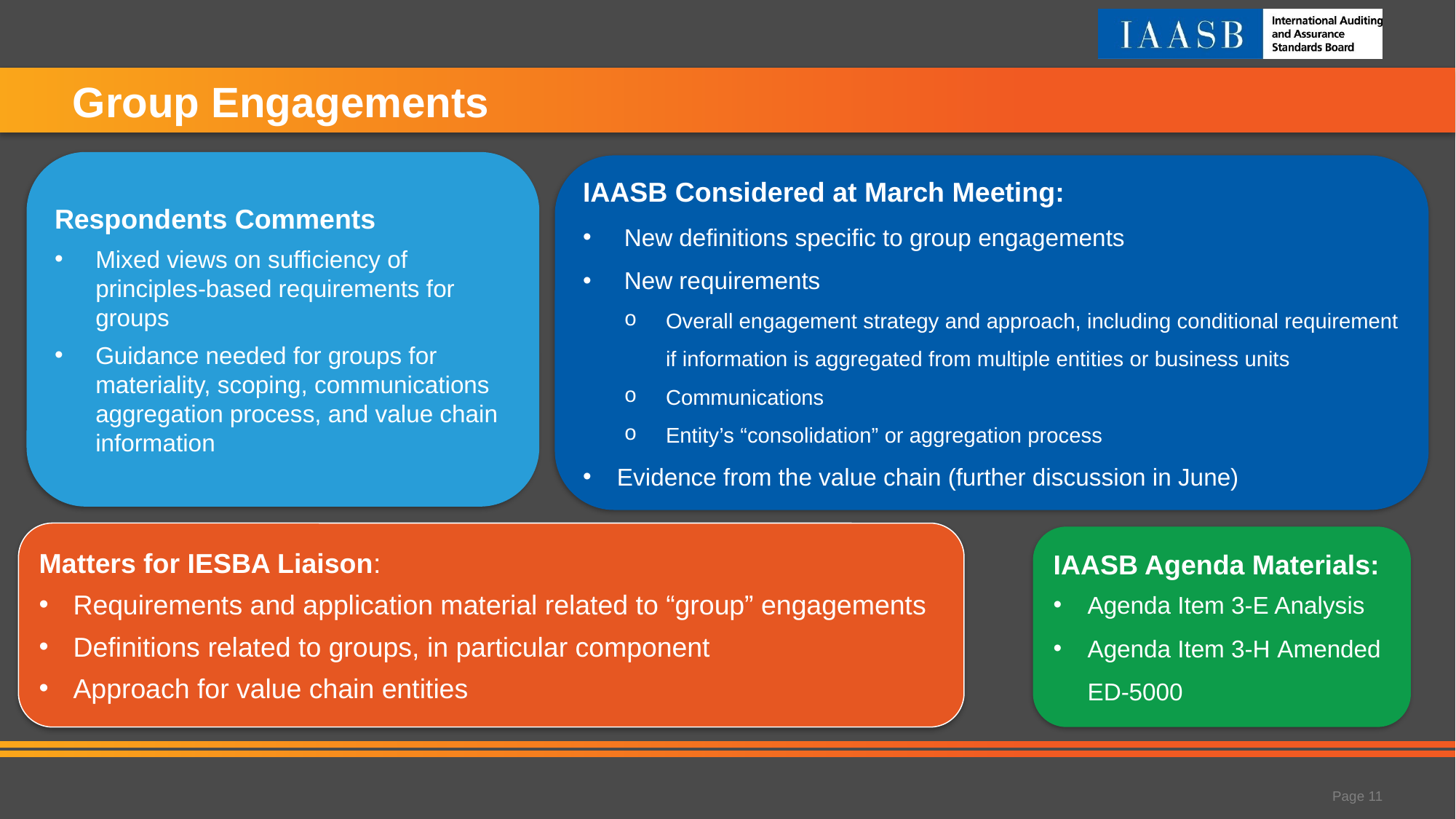

# Group Engagements
Respondents Comments
Mixed views on sufficiency of principles-based requirements for groups
Guidance needed for groups for materiality, scoping, communications aggregation process, and value chain information
IAASB Considered at March Meeting:
New definitions specific to group engagements
New requirements
Overall engagement strategy and approach, including conditional requirement if information is aggregated from multiple entities or business units
Communications
Entity’s “consolidation” or aggregation process
Evidence from the value chain (further discussion in June)
Matters for IESBA Liaison:
Requirements and application material related to “group” engagements
Definitions related to groups, in particular component
Approach for value chain entities
IAASB Agenda Materials:
Agenda Item 3-E Analysis
Agenda Item 3-H Amended ED-5000
Page 11